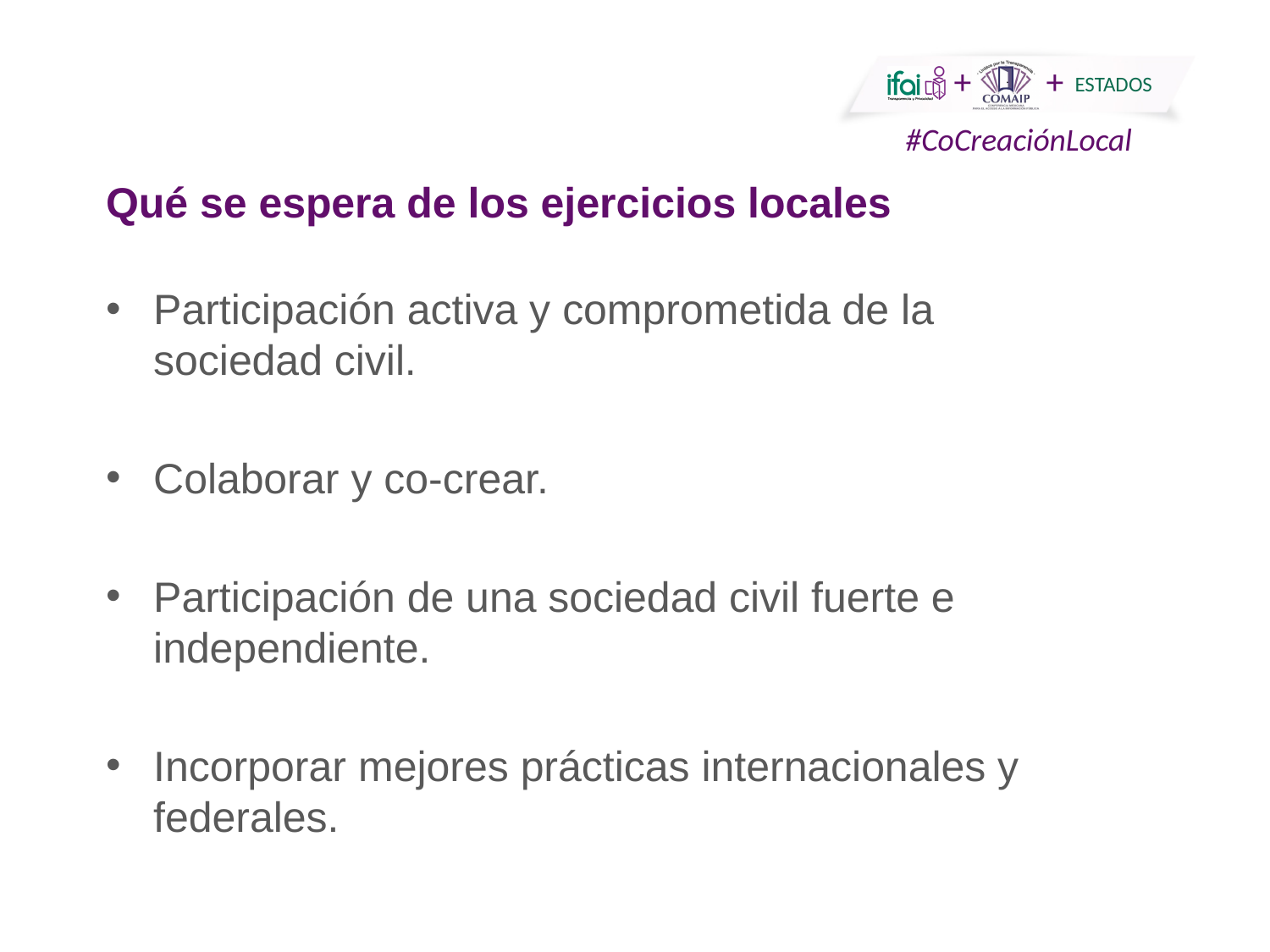

Qué se espera de los ejercicios locales
Participación activa y comprometida de la sociedad civil.

Colaborar y co-crear.

Participación de una sociedad civil fuerte e independiente.

Incorporar mejores prácticas internacionales y  federales.